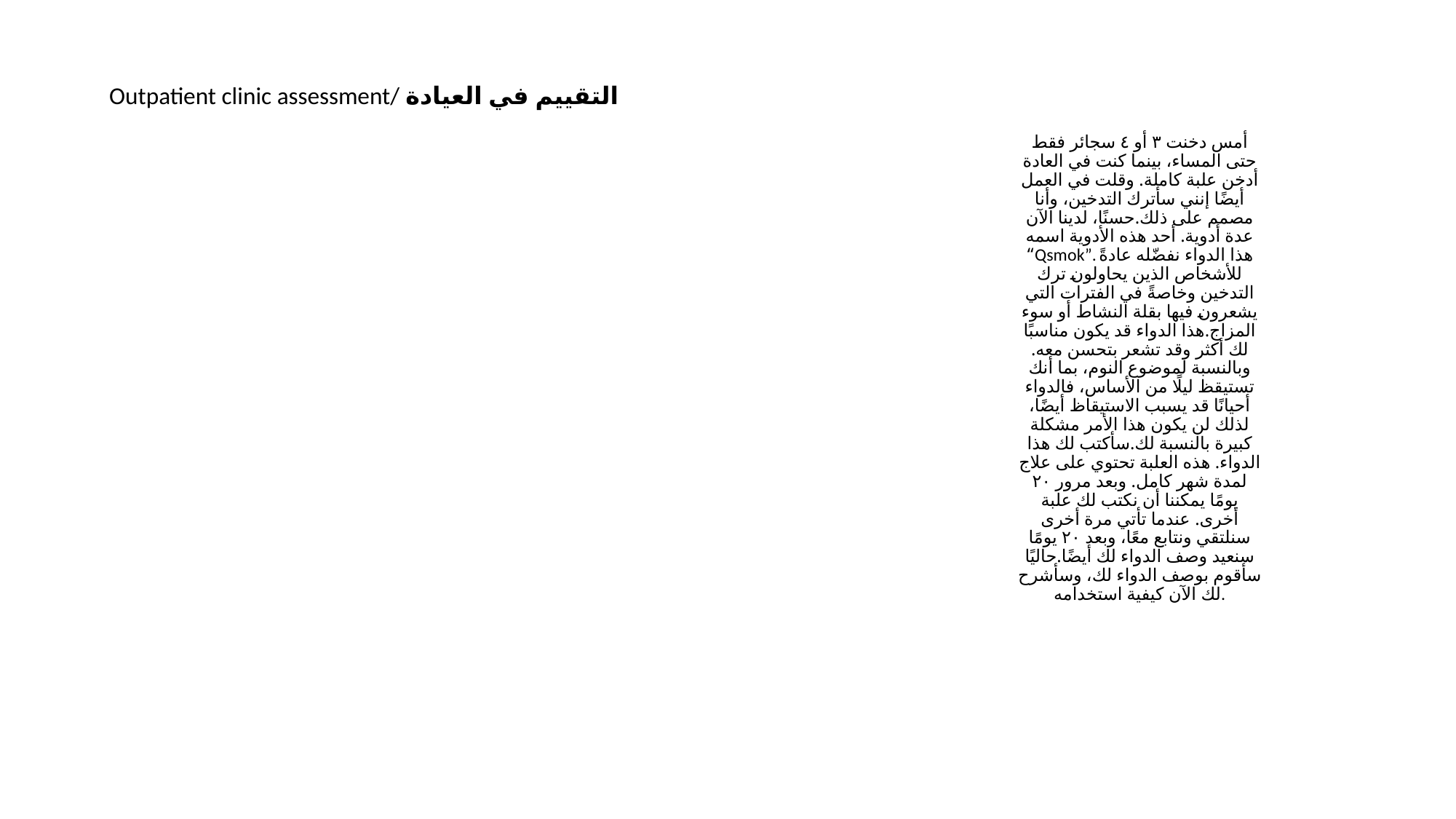

# Outpatient clinic assessment/ التقييم في العيادة
أمس دخنت ٣ أو ٤ سجائر فقط حتى المساء، بينما كنت في العادة أدخن علبة كاملة. وقلت في العمل أيضًا إنني سأترك التدخين، وأنا مصمم على ذلك.حسنًا، لدينا الآن عدة أدوية. أحد هذه الأدوية اسمه “Qsmok”. هذا الدواء نفضّله عادةً للأشخاص الذين يحاولون ترك التدخين وخاصةً في الفترات التي يشعرون فيها بقلة النشاط أو سوء المزاج.هذا الدواء قد يكون مناسبًا لك أكثر وقد تشعر بتحسن معه. وبالنسبة لموضوع النوم، بما أنك تستيقظ ليلًا من الأساس، فالدواء أحيانًا قد يسبب الاستيقاظ أيضًا، لذلك لن يكون هذا الأمر مشكلة كبيرة بالنسبة لك.سأكتب لك هذا الدواء. هذه العلبة تحتوي على علاج لمدة شهر كامل. وبعد مرور ٢٠ يومًا يمكننا أن نكتب لك علبة أخرى. عندما تأتي مرة أخرى سنلتقي ونتابع معًا، وبعد ٢٠ يومًا سنعيد وصف الدواء لك أيضًا.حاليًا سأقوم بوصف الدواء لك، وسأشرح لك الآن كيفية استخدامه.